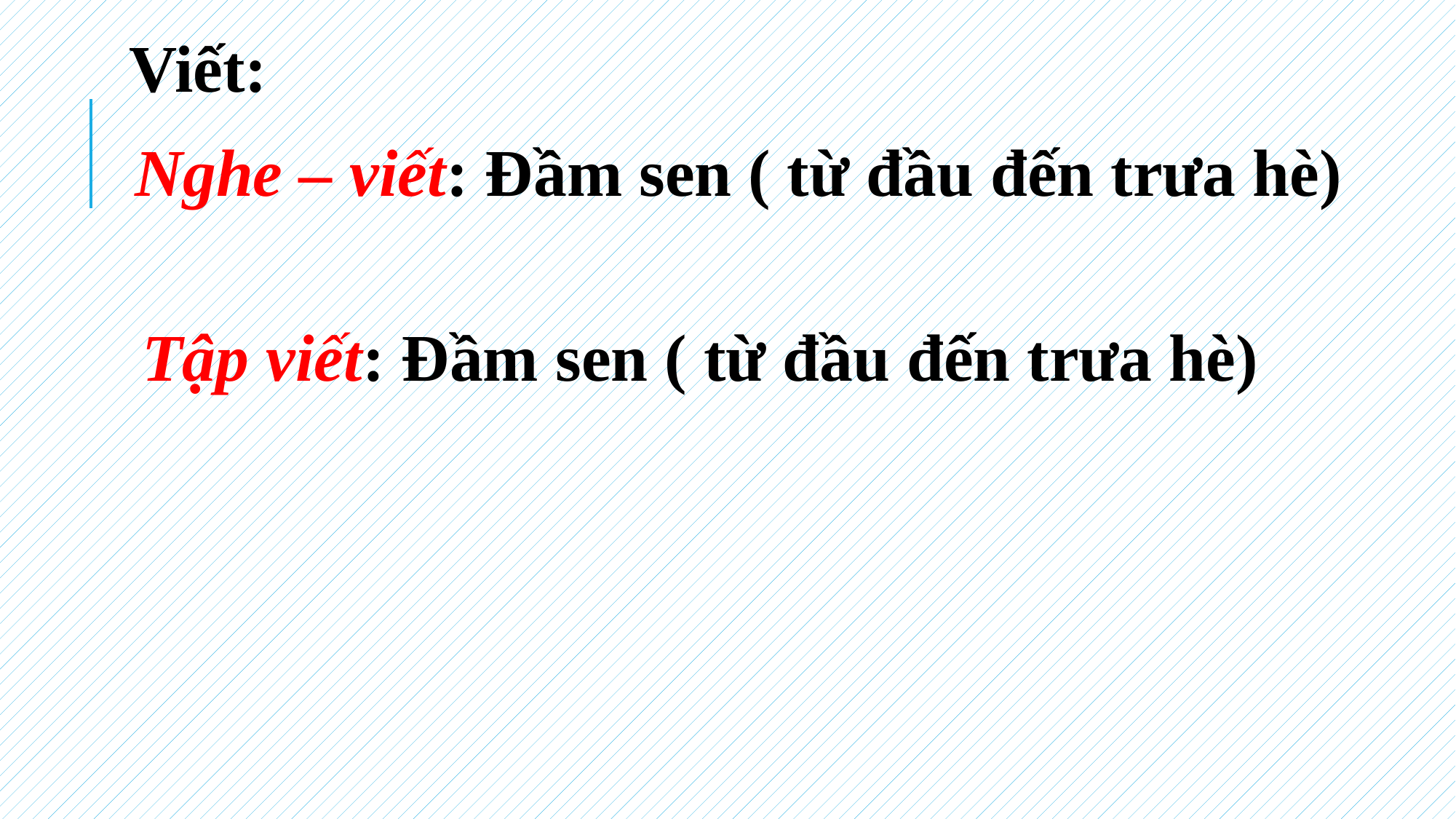

Viết:
Nghe – viết: Đầm sen ( từ đầu đến trưa hè)

Tập viết: Đầm sen ( từ đầu đến trưa hè)